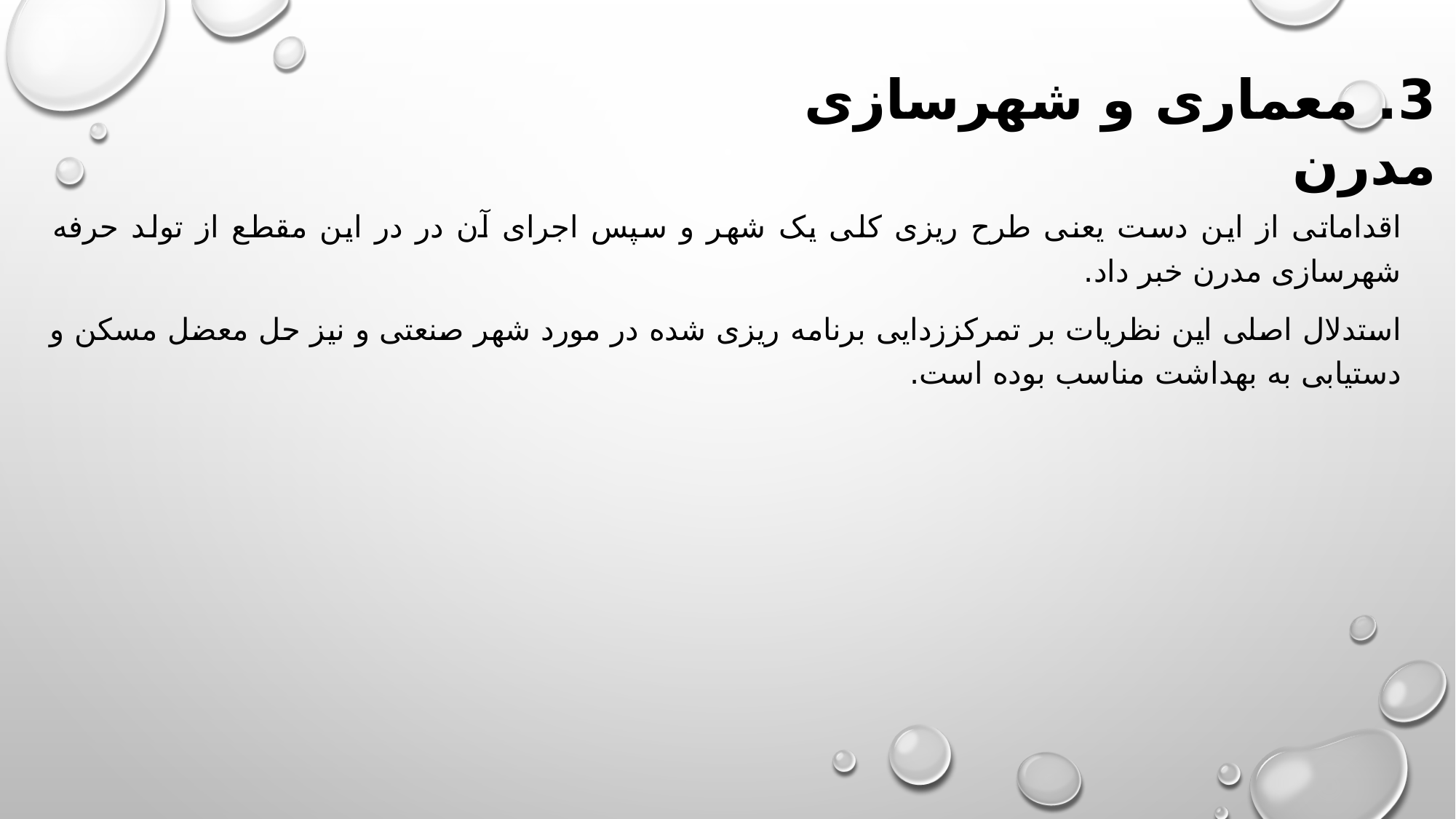

3. معماری و شهرسازی مدرن
اقداماتی از این دست یعنی طرح ریزی کلی یک شهر و سپس اجرای آن در در این مقطع از تولد حرفه شهرسازی مدرن خبر داد.
استدلال اصلی این نظریات بر تمرکززدایی برنامه ریزی شده در مورد شهر صنعتی و نیز حل معضل مسکن و دستیابی به بهداشت مناسب بوده است.